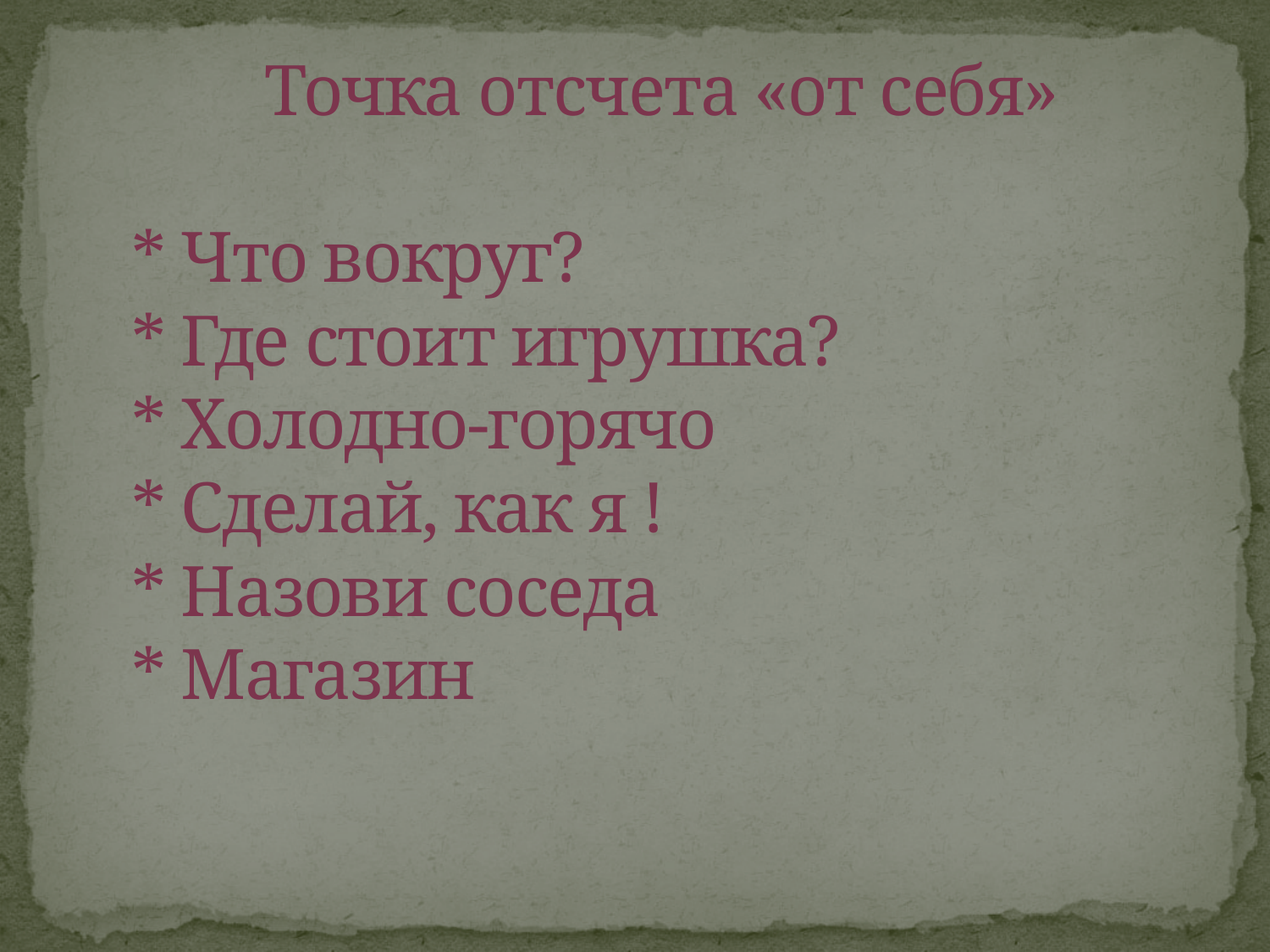

# Точка отсчета «от себя» * Что вокруг? * Где стоит игрушка? * Холодно-горячо * Сделай, как я ! * Назови соседа * Магазин